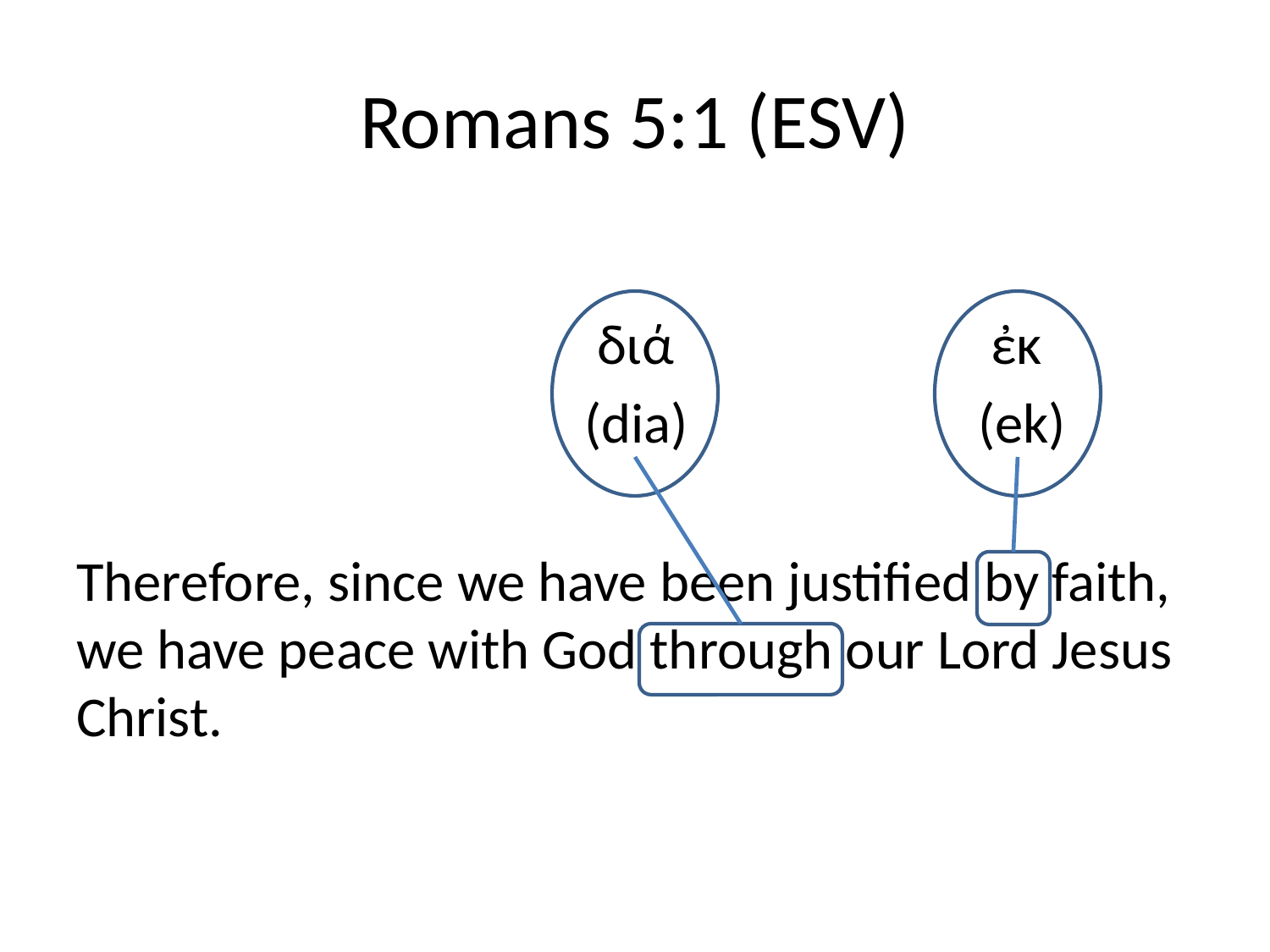

# Romans 5:1 (ESV)

				 διά			  ἐκ
				(dia)			 (ek)

Therefore, since we have been justified by faith, we have peace with God through our Lord Jesus Christ.